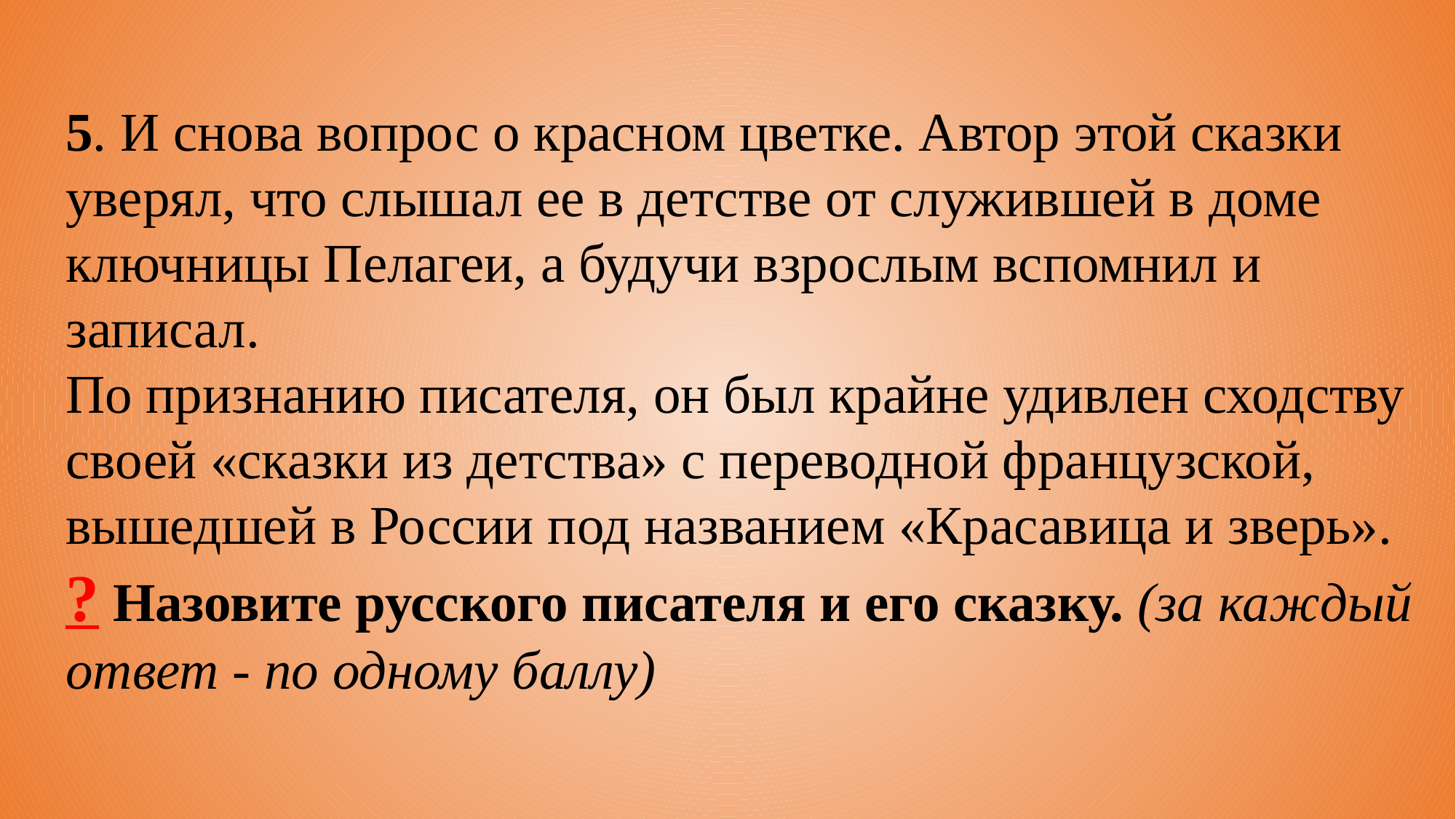

5. И снова вопрос о красном цветке. Автор этой сказки уверял, что слышал ее в детстве от служившей в доме ключницы Пелагеи, а будучи взрослым вспомнил и записал.
По признанию писателя, он был крайне удивлен сходству своей «сказки из детства» с переводной французской, вышедшей в России под названием «Красавица и зверь».
? Назовите русского писателя и его сказку. (за каждый ответ - по одному баллу)